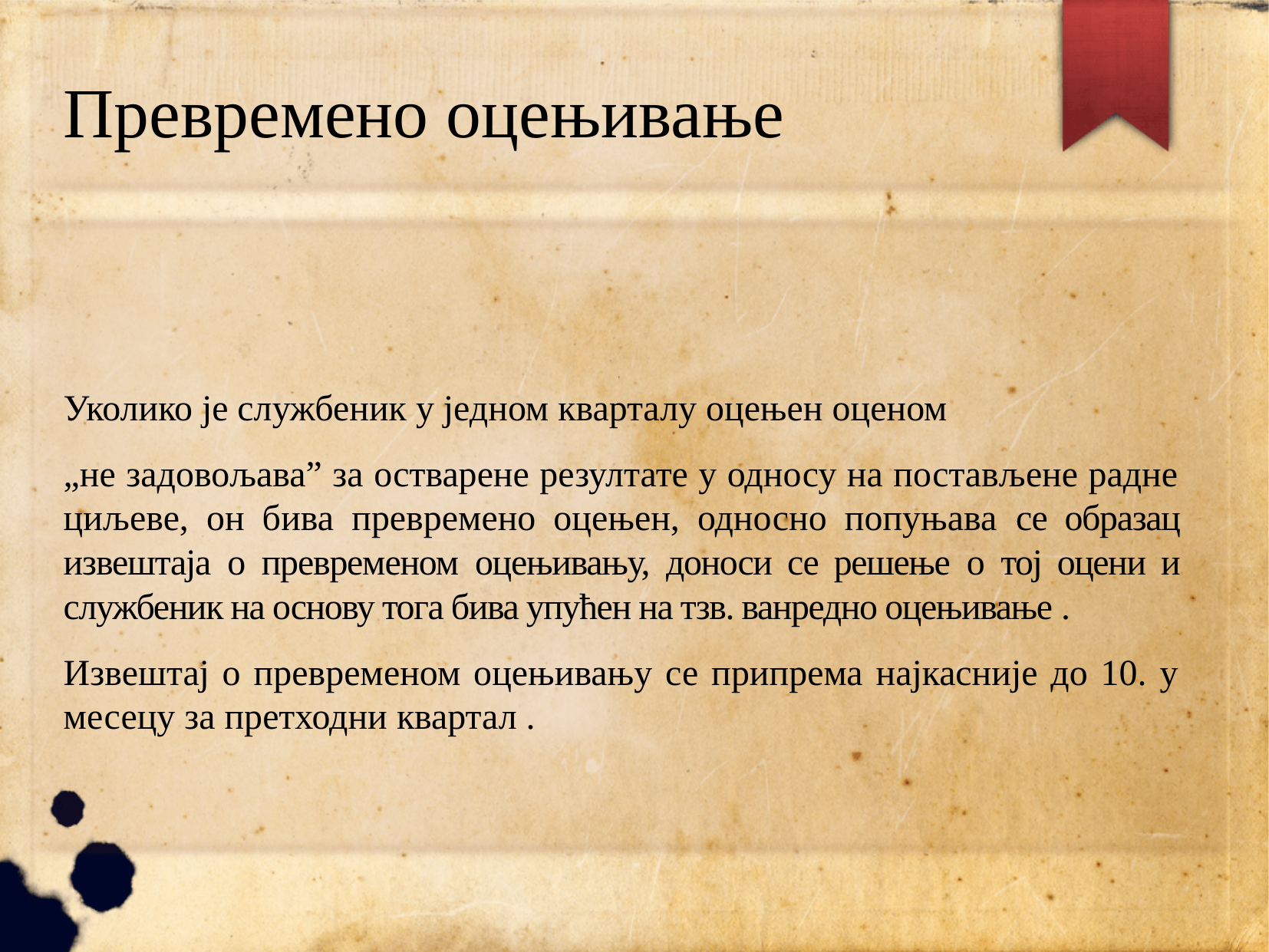

# Превремено оцењивање

Уколико је службеник у једном кварталу оцењен оценом
„не задовољава” за остварене резултате у односу на постављене радне циљеве, он бива превремено оцењен, односно попуњава се образац извештаја о превременом оцењивању, доноси се решење о тој оцени и службеник на основу тога бива упућен на тзв. ванредно оцењивање .
Извештај о превременом оцењивању се припрема најкасније до 10. у месецу за претходни квартал .